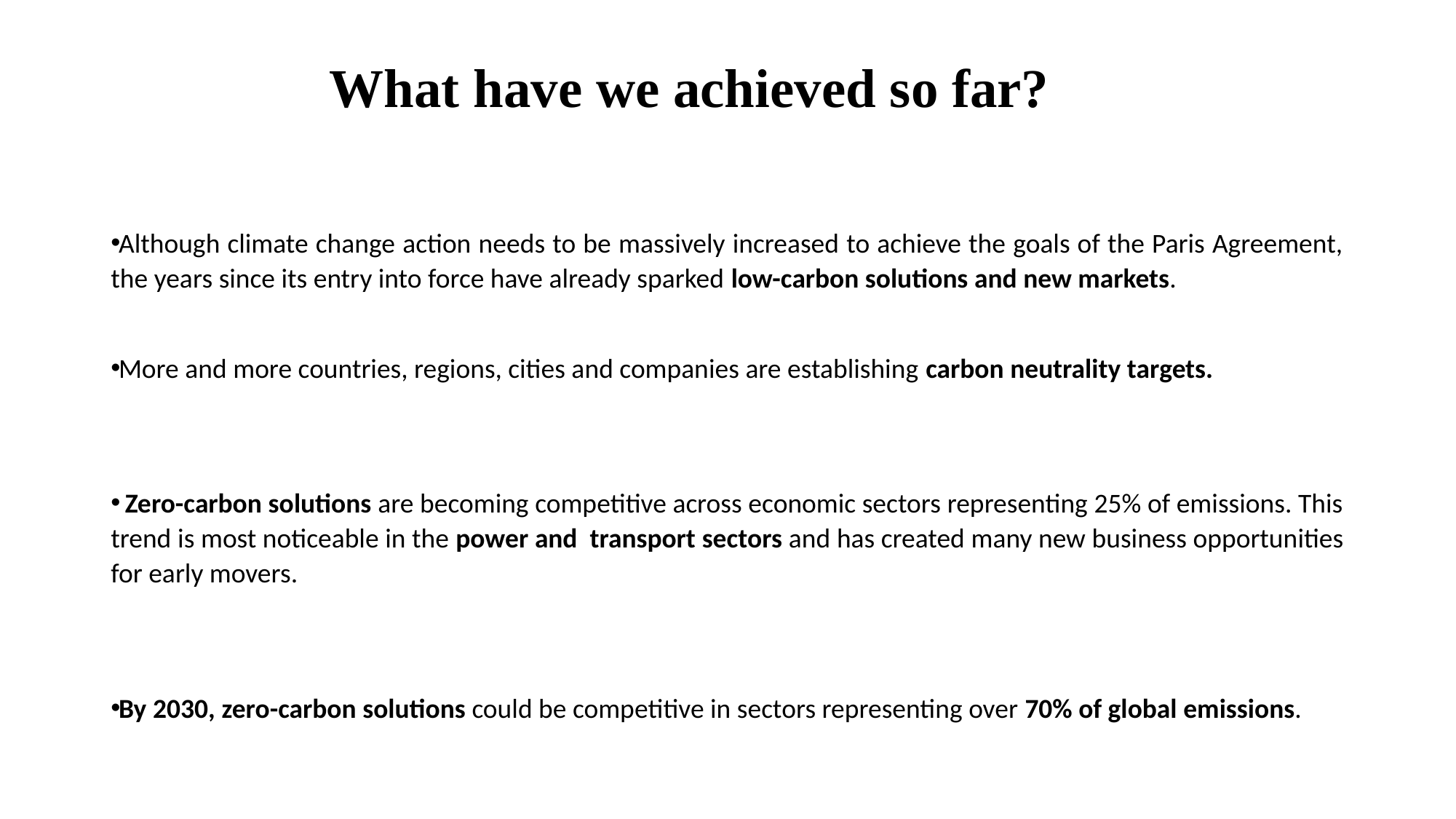

# What have we achieved so far?
Although climate change action needs to be massively increased to achieve the goals of the Paris Agreement, the years since its entry into force have already sparked low-carbon solutions and new markets.

More and more countries, regions, cities and companies are establishing carbon neutrality targets.

 Zero-carbon solutions are becoming competitive across economic sectors representing 25% of emissions. This trend is most noticeable in the power and  transport sectors and has created many new business opportunities for early movers.

By 2030, zero-carbon solutions could be competitive in sectors representing over 70% of global emissions.